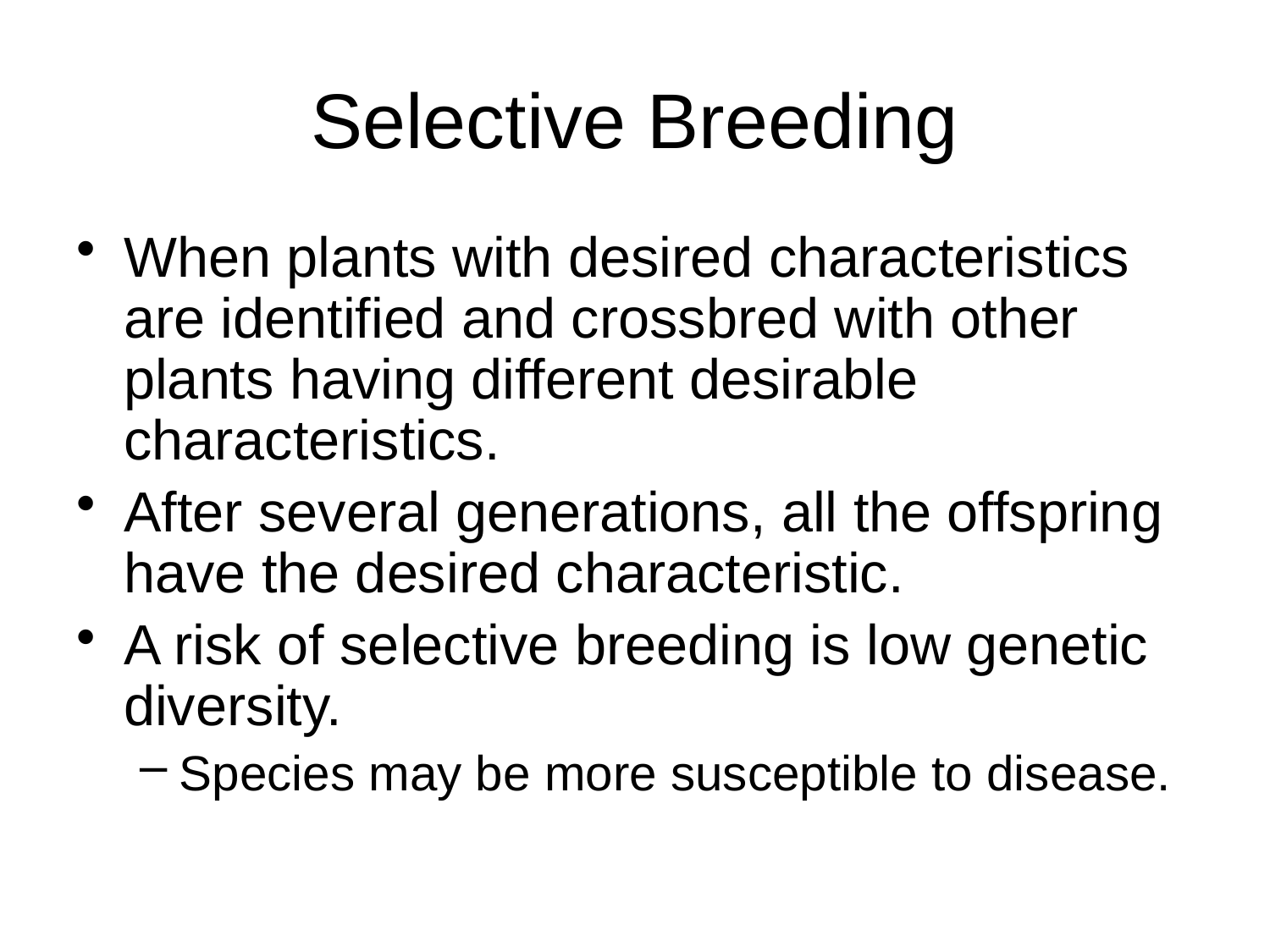

# Selective Breeding
When plants with desired characteristics are identified and crossbred with other plants having different desirable characteristics.
After several generations, all the offspring have the desired characteristic.
A risk of selective breeding is low genetic diversity.
Species may be more susceptible to disease.